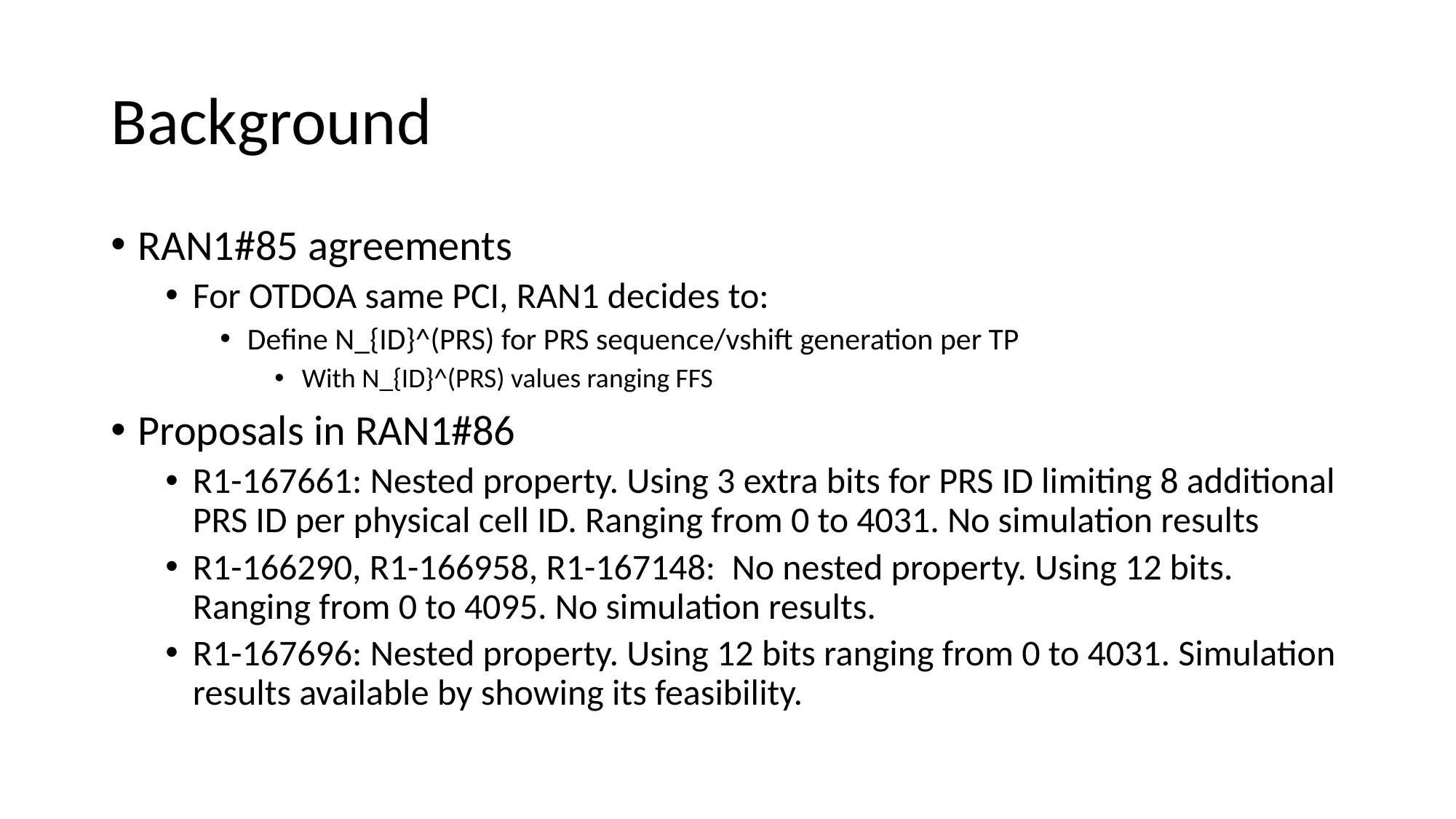

# Background
RAN1#85 agreements
For OTDOA same PCI, RAN1 decides to:
Define N_{ID}^(PRS) for PRS sequence/vshift generation per TP
With N_{ID}^(PRS) values ranging FFS
Proposals in RAN1#86
R1-167661: Nested property. Using 3 extra bits for PRS ID limiting 8 additional PRS ID per physical cell ID. Ranging from 0 to 4031. No simulation results
R1-166290, R1-166958, R1-167148:  No nested property. Using 12 bits. Ranging from 0 to 4095. No simulation results.
R1-167696: Nested property. Using 12 bits ranging from 0 to 4031. Simulation results available by showing its feasibility.